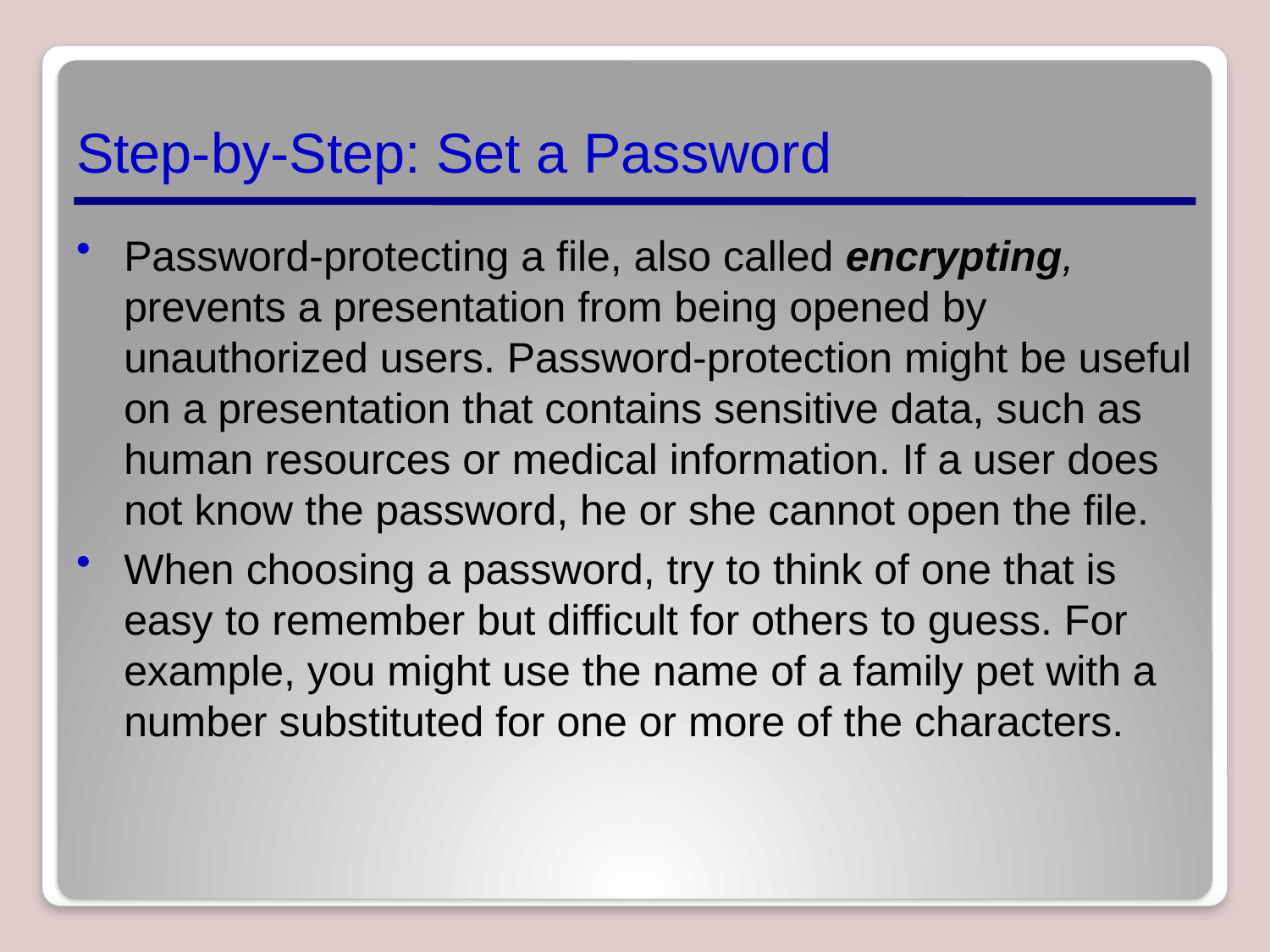

# Step-by-Step: Set a Password
Password-protecting a file, also called encrypting, prevents a presentation from being opened by unauthorized users. Password-protection might be useful on a presentation that contains sensitive data, such as human resources or medical information. If a user does not know the password, he or she cannot open the file.
When choosing a password, try to think of one that is easy to remember but difficult for others to guess. For example, you might use the name of a family pet with a number substituted for one or more of the characters.